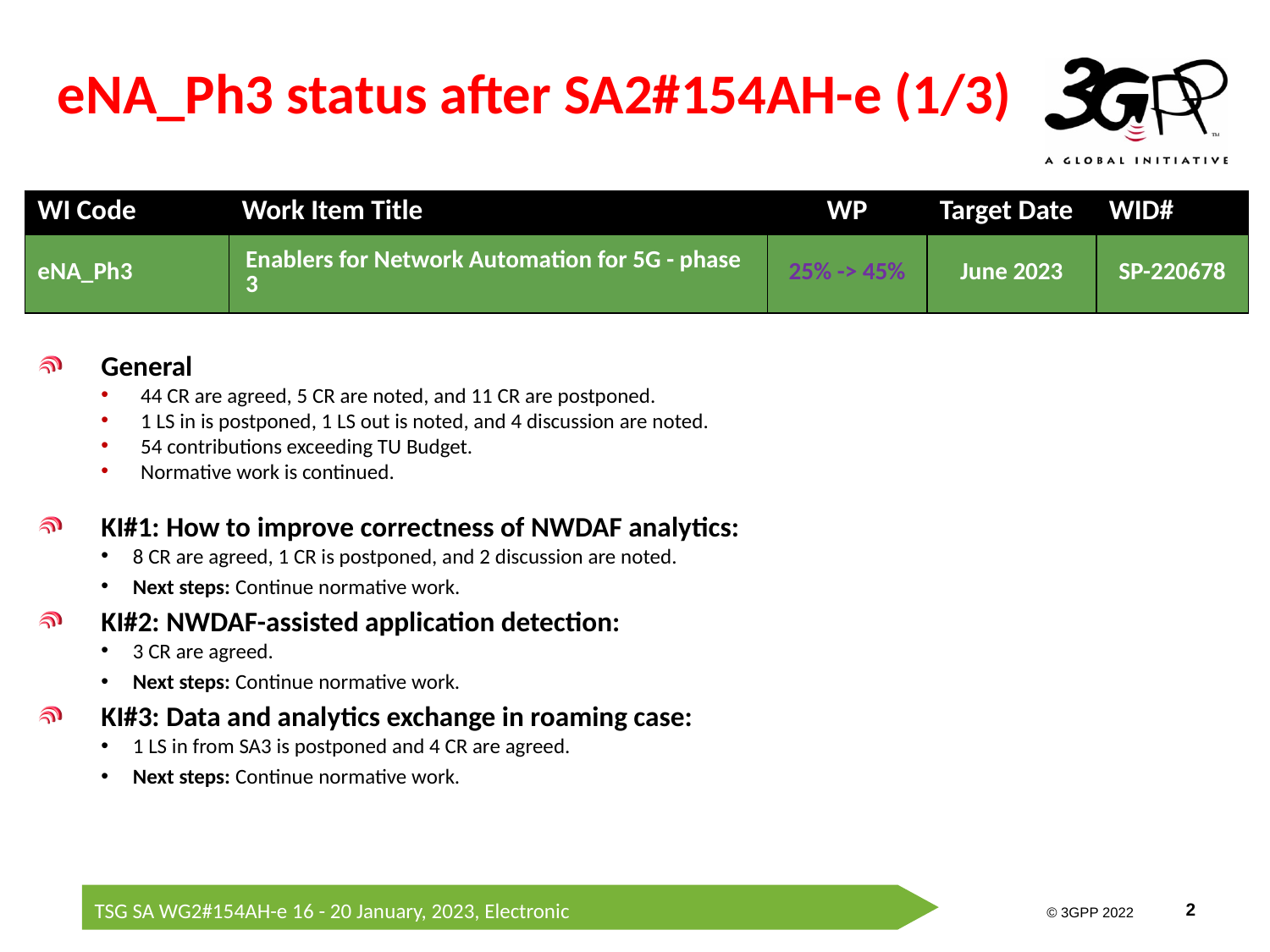

# eNA_Ph3 status after SA2#154AH-e (1/3)
| WI Code | Work Item Title | WP | Target Date | WID# |
| --- | --- | --- | --- | --- |
| eNA\_Ph3 | Enablers for Network Automation for 5G - phase 3 | 25% -> 45% | June 2023 | SP-220678 |
General
44 CR are agreed, 5 CR are noted, and 11 CR are postponed.
1 LS in is postponed, 1 LS out is noted, and 4 discussion are noted.
54 contributions exceeding TU Budget.
Normative work is continued.

KI#1: How to improve correctness of NWDAF analytics:
8 CR are agreed, 1 CR is postponed, and 2 discussion are noted.
Next steps: Continue normative work.
KI#2: NWDAF-assisted application detection:
3 CR are agreed.
Next steps: Continue normative work.
KI#3: Data and analytics exchange in roaming case:
1 LS in from SA3 is postponed and 4 CR are agreed.
Next steps: Continue normative work.